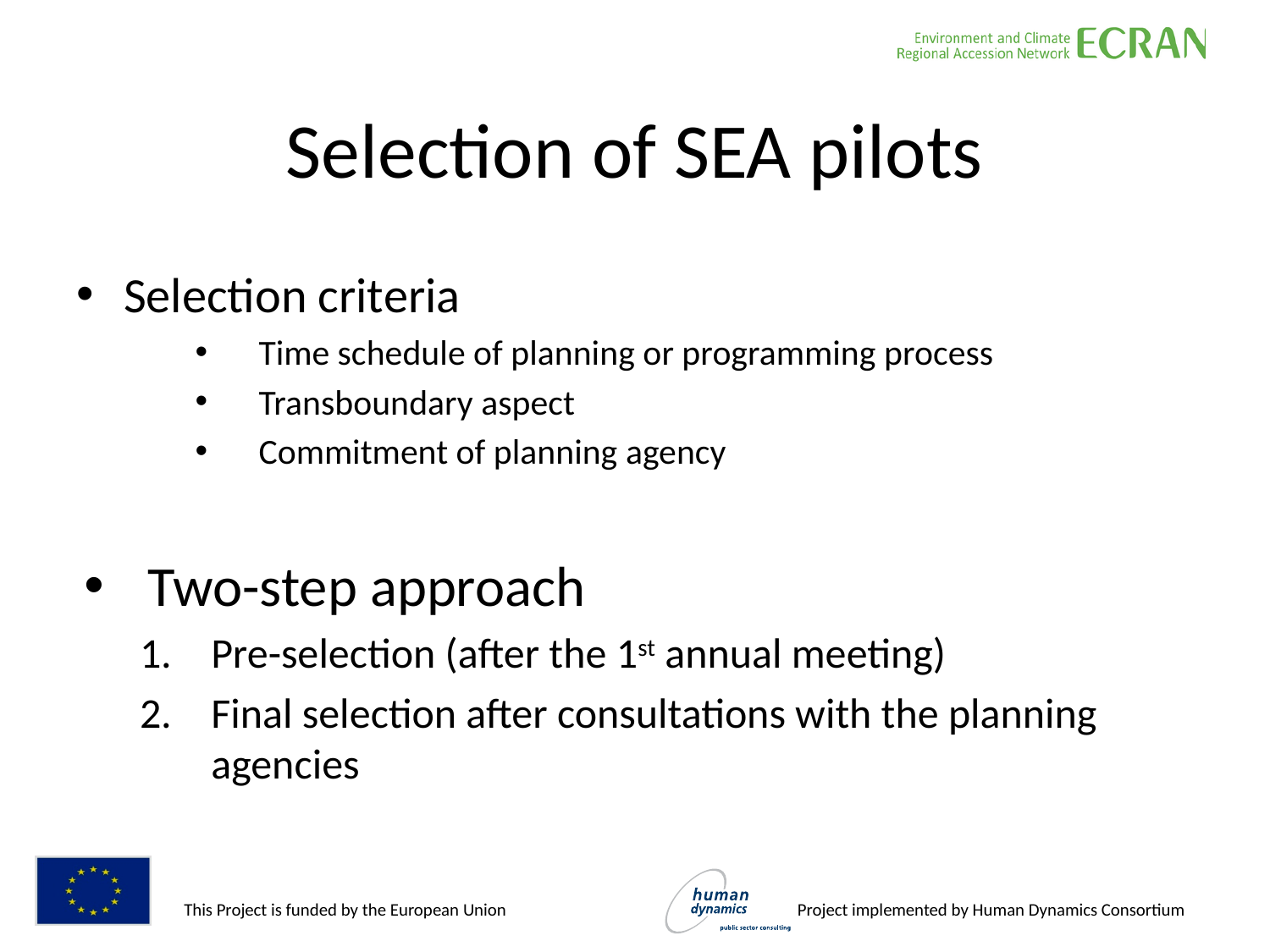

# Selection of SEA pilots
Selection criteria
Time schedule of planning or programming process
Transboundary aspect
Commitment of planning agency

Two-step approach
Pre-selection (after the 1st annual meeting)
Final selection after consultations with the planning agencies